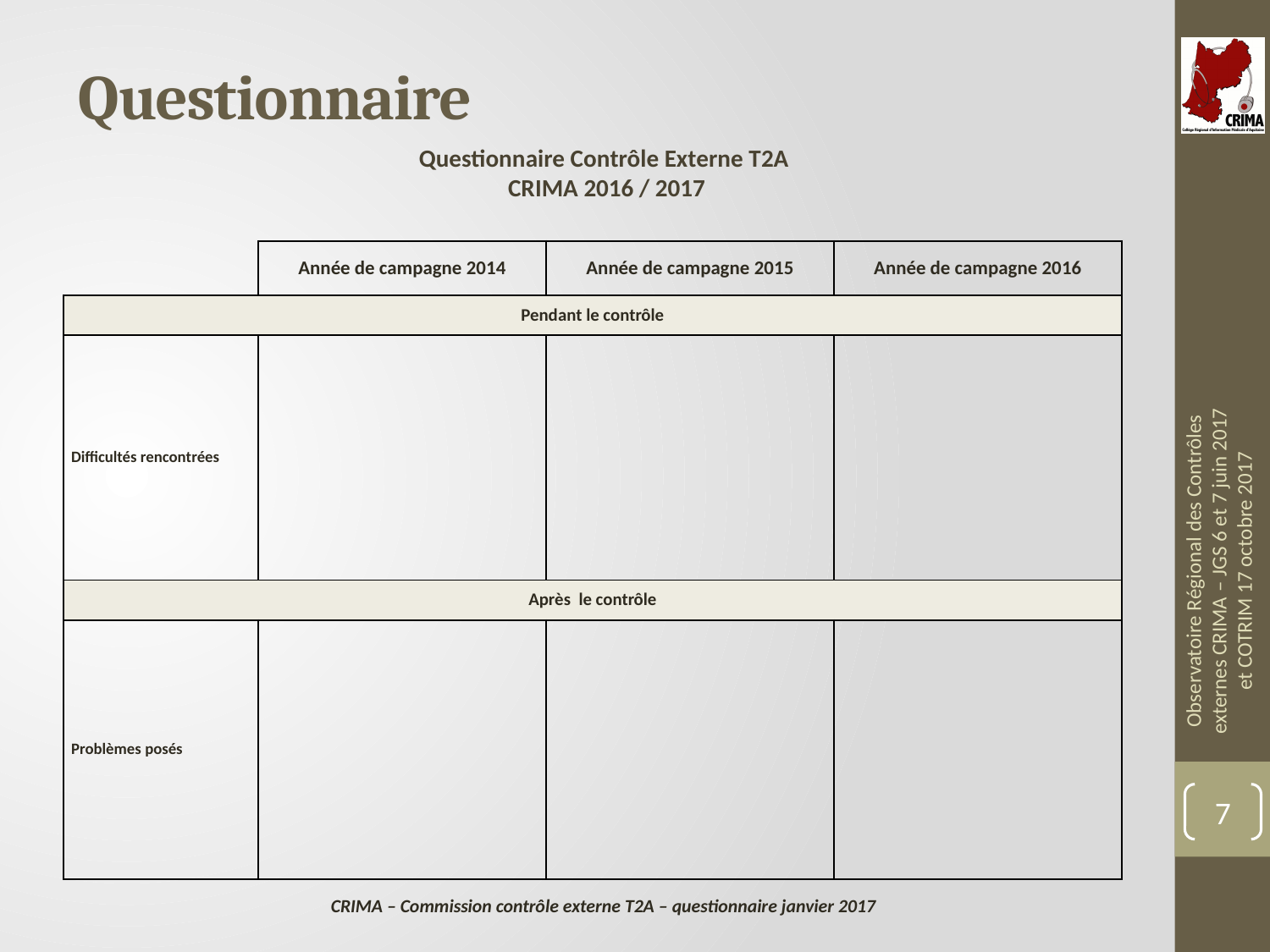

# Questionnaire
Questionnaire Contrôle Externe T2A
CRIMA 2016 / 2017
|  | Année de campagne 2014 | Année de campagne 2015 | Année de campagne 2016 |
| --- | --- | --- | --- |
| Pendant le contrôle |  |  |  |
| Difficultés rencontrées |  |  |  |
| Après le contrôle |  |  |  |
| Problèmes posés |  |  |  |
Observatoire Régional des Contrôles externes CRIMA – JGS 6 et 7 juin 2017 et COTRIM 17 octobre 2017
7
CRIMA – Commission contrôle externe T2A – questionnaire janvier 2017